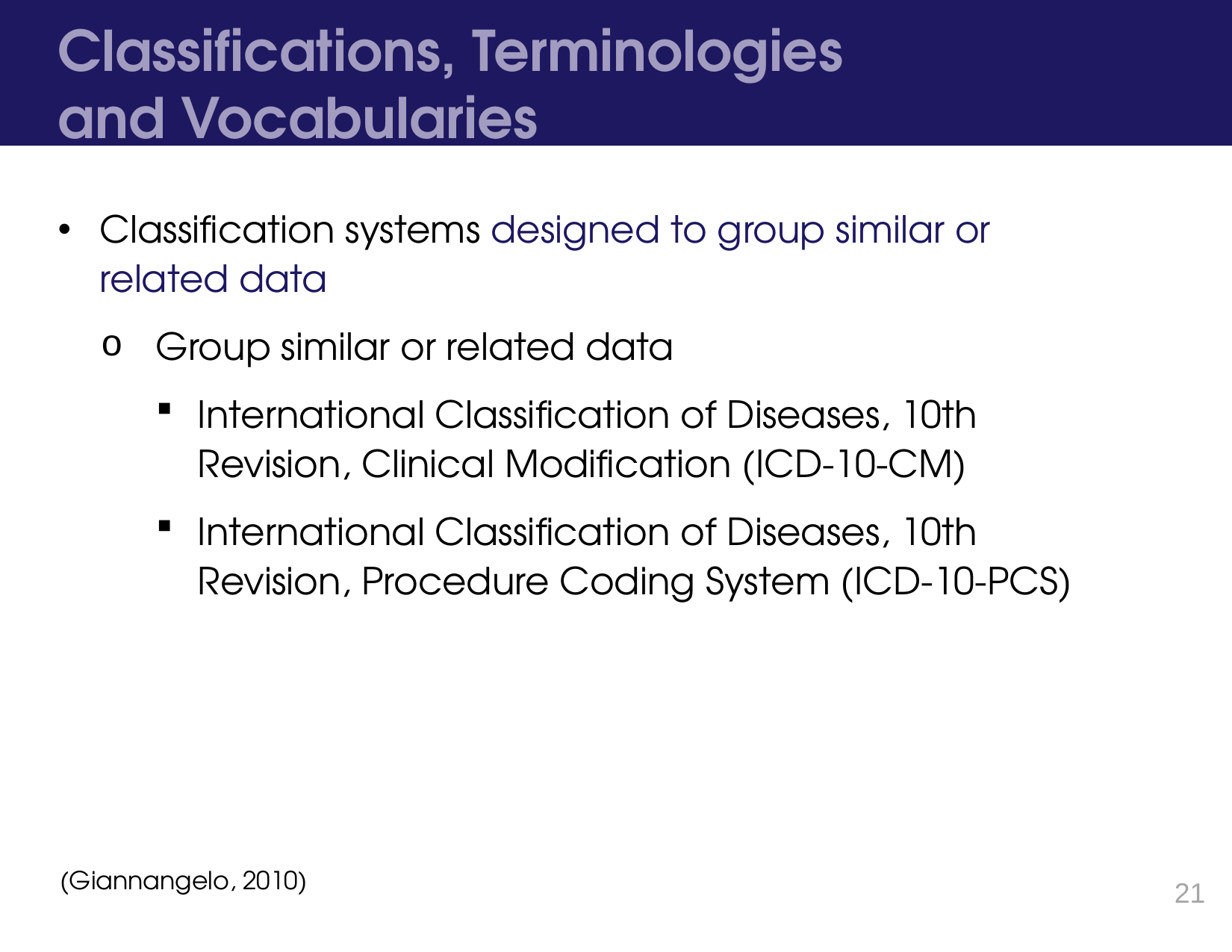

# Classifications, Terminologies and Vocabularies
Classification systems designed to group similar or related data
Group similar or related data
International Classification of Diseases, 10th Revision, Clinical Modification (ICD-10-CM)
International Classification of Diseases, 10th Revision, Procedure Coding System (ICD-10-PCS)
(Giannangelo, 2010)
21